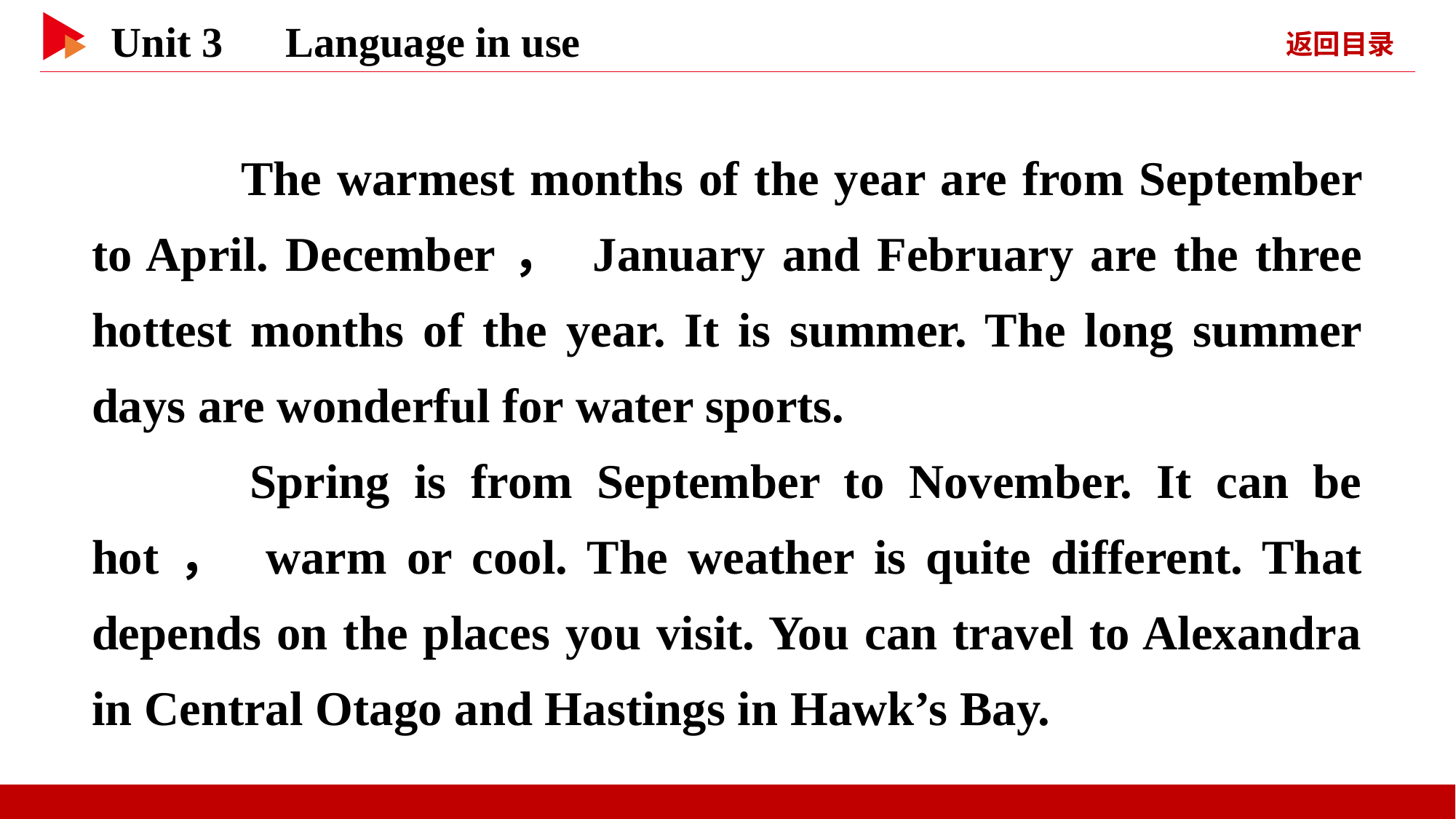

The warmest months of the year are from September to April. December， January and February are the three hottest months of the year. It is summer. The long summer days are wonderful for water sports.
　Spring is from September to November. It can be hot， warm or cool. The weather is quite different. That depends on the places you visit. You can travel to Alexandra in Central Otago and Hastings in Hawk’s Bay.